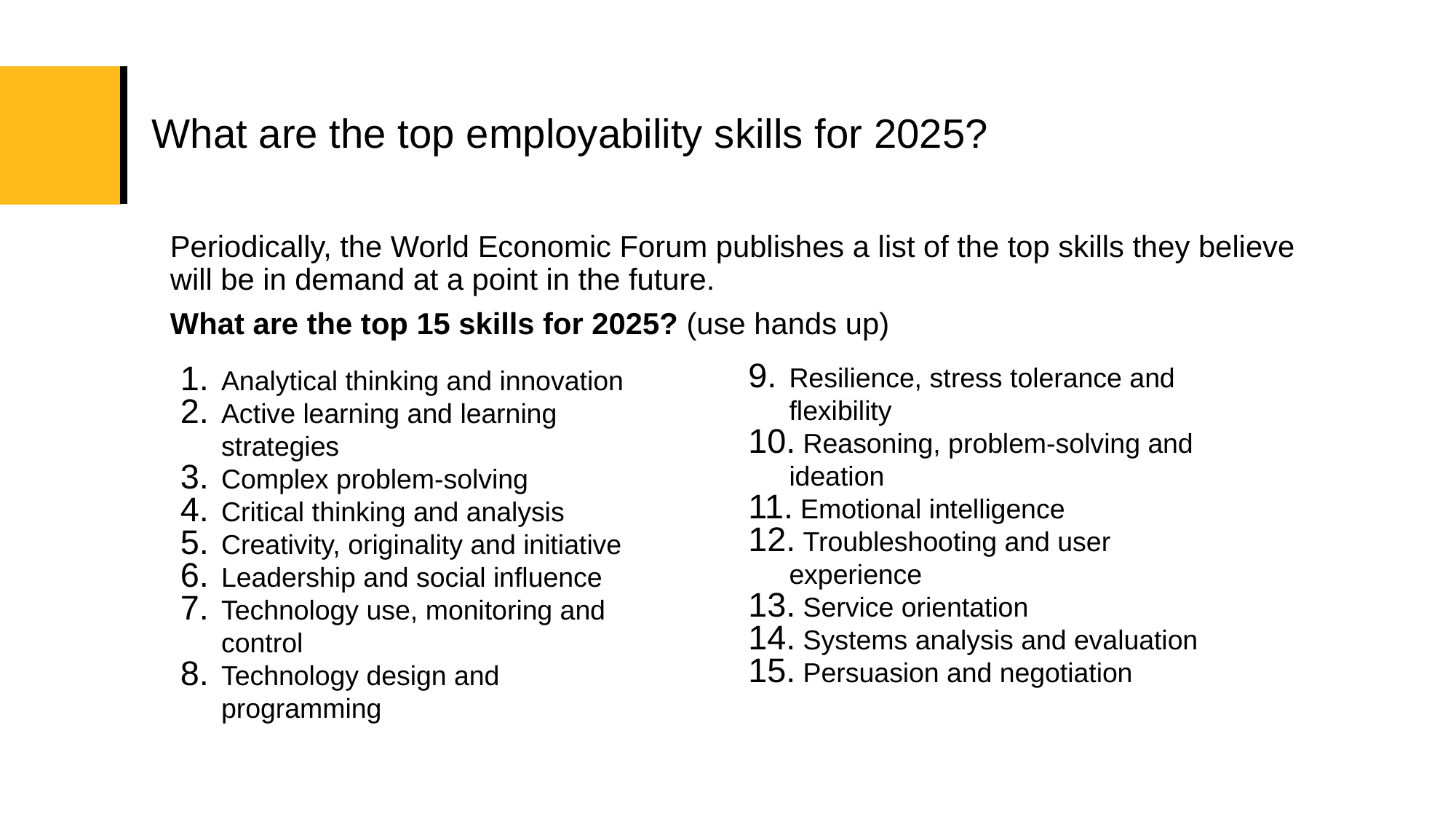

# What are the top employability skills for 2025?
Periodically, the World Economic Forum publishes a list of the top skills they believe will be in demand at a point in the future.
What are the top 15 skills for 2025? (use hands up)
Resilience, stress tolerance and flexibility
 Reasoning, problem-solving and ideation
 Emotional intelligence
 Troubleshooting and user experience
 Service orientation
 Systems analysis and evaluation
 Persuasion and negotiation
Analytical thinking and innovation
Active learning and learning strategies
Complex problem-solving
Critical thinking and analysis
Creativity, originality and initiative
Leadership and social influence
Technology use, monitoring and control
Technology design and programming